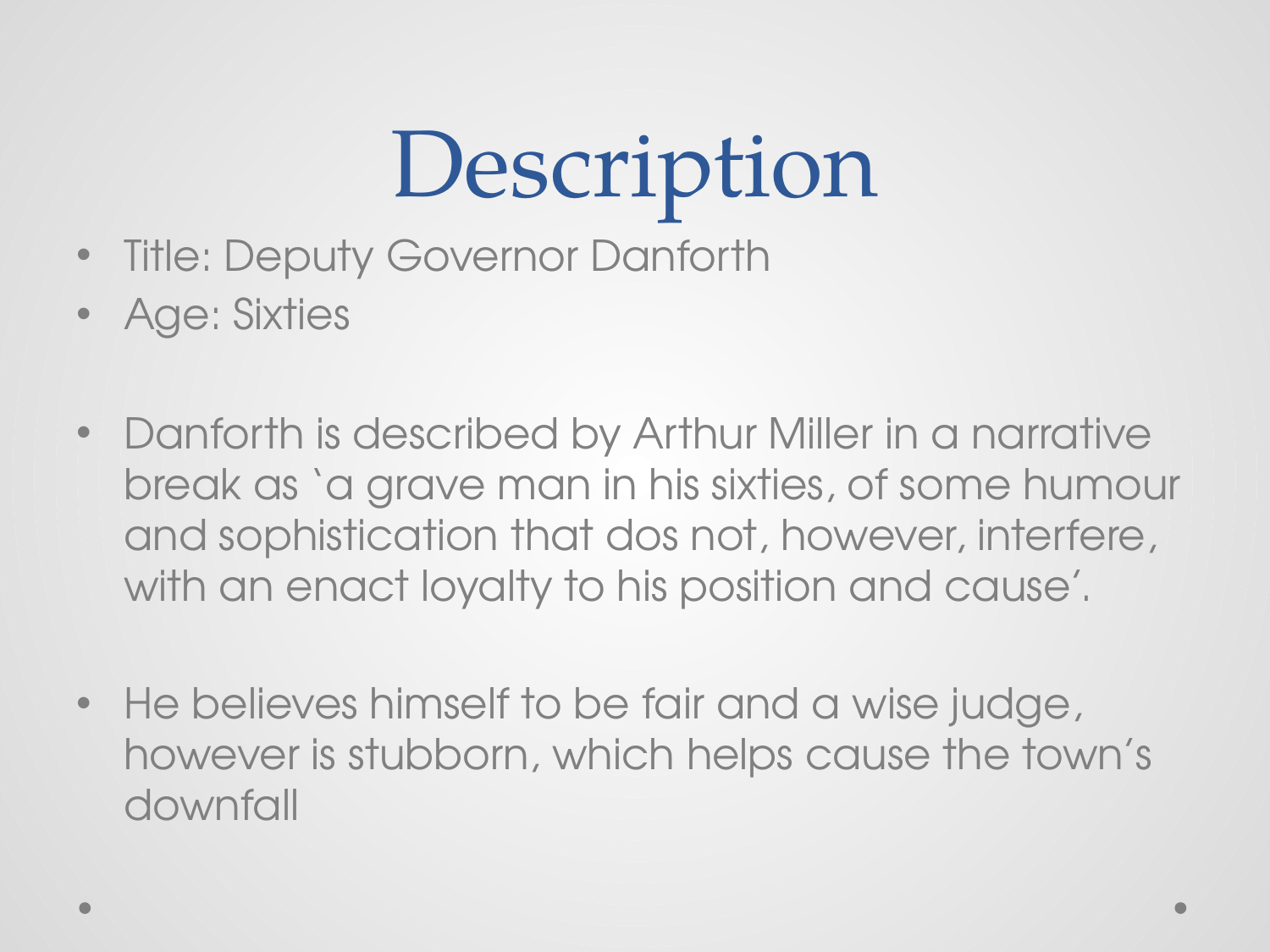

# Description
Title: Deputy Governor Danforth
Age: Sixties

Danforth is described by Arthur Miller in a narrative break as ‘a grave man in his sixties, of some humour and sophistication that dos not, however, interfere, with an enact loyalty to his position and cause’.

He believes himself to be fair and a wise judge, however is stubborn, which helps cause the town’s downfall